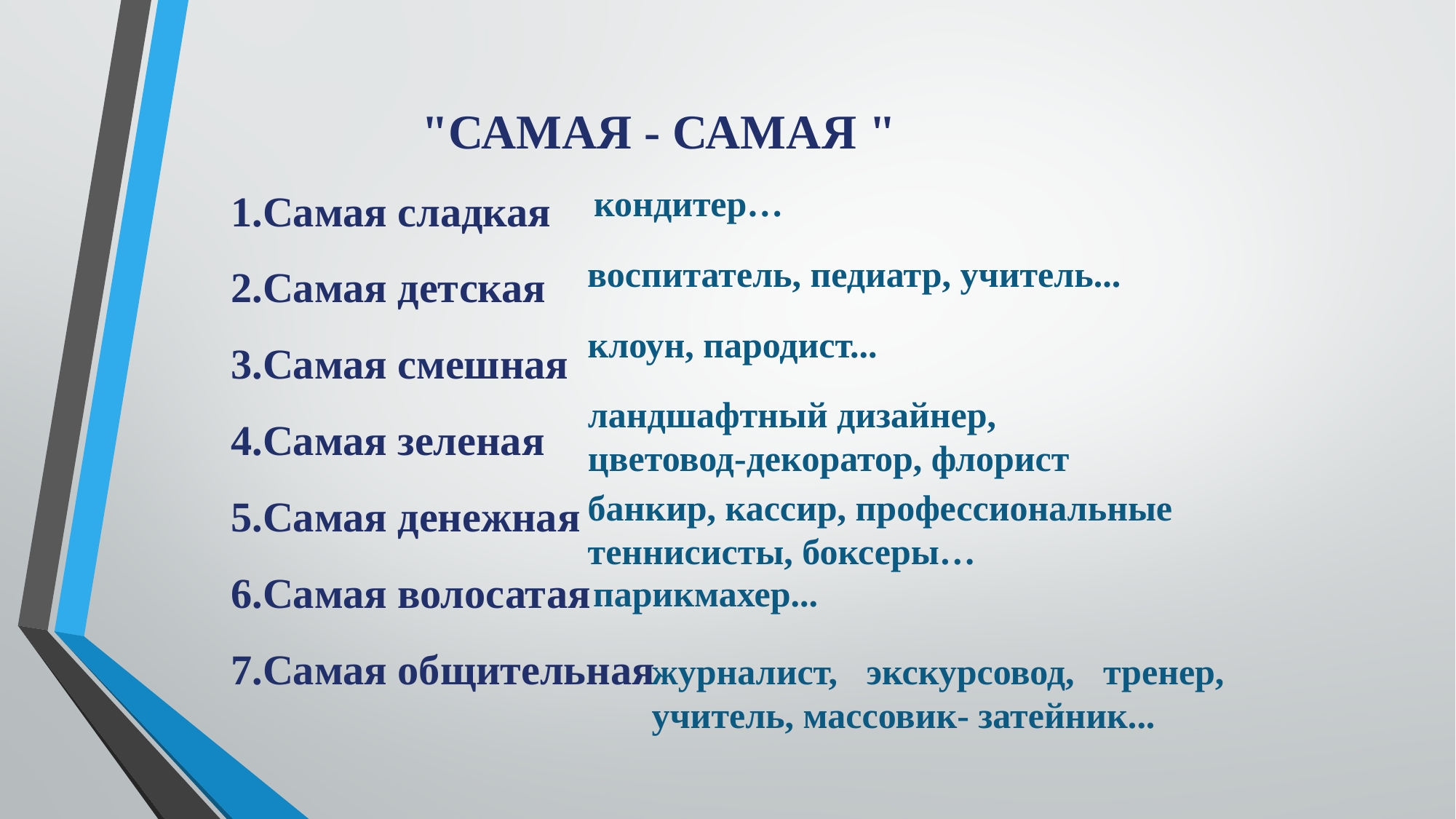

"САМАЯ - САМАЯ "
Самая сладкая
Самая детская
Самая смешная
Самая зеленая
Самая денежная
Самая волосатая
Самая общительная

 кондитер…
воспитатель, педиатр, учитель...
клоун, пародист...
ландшафтный дизайнер,
цветовод-декоратор, флорист
банкир, кассир, профессиональные теннисисты, боксеры…
парикмахер...
журналист, экскурсовод, тренер, учитель, массовик- затейник...